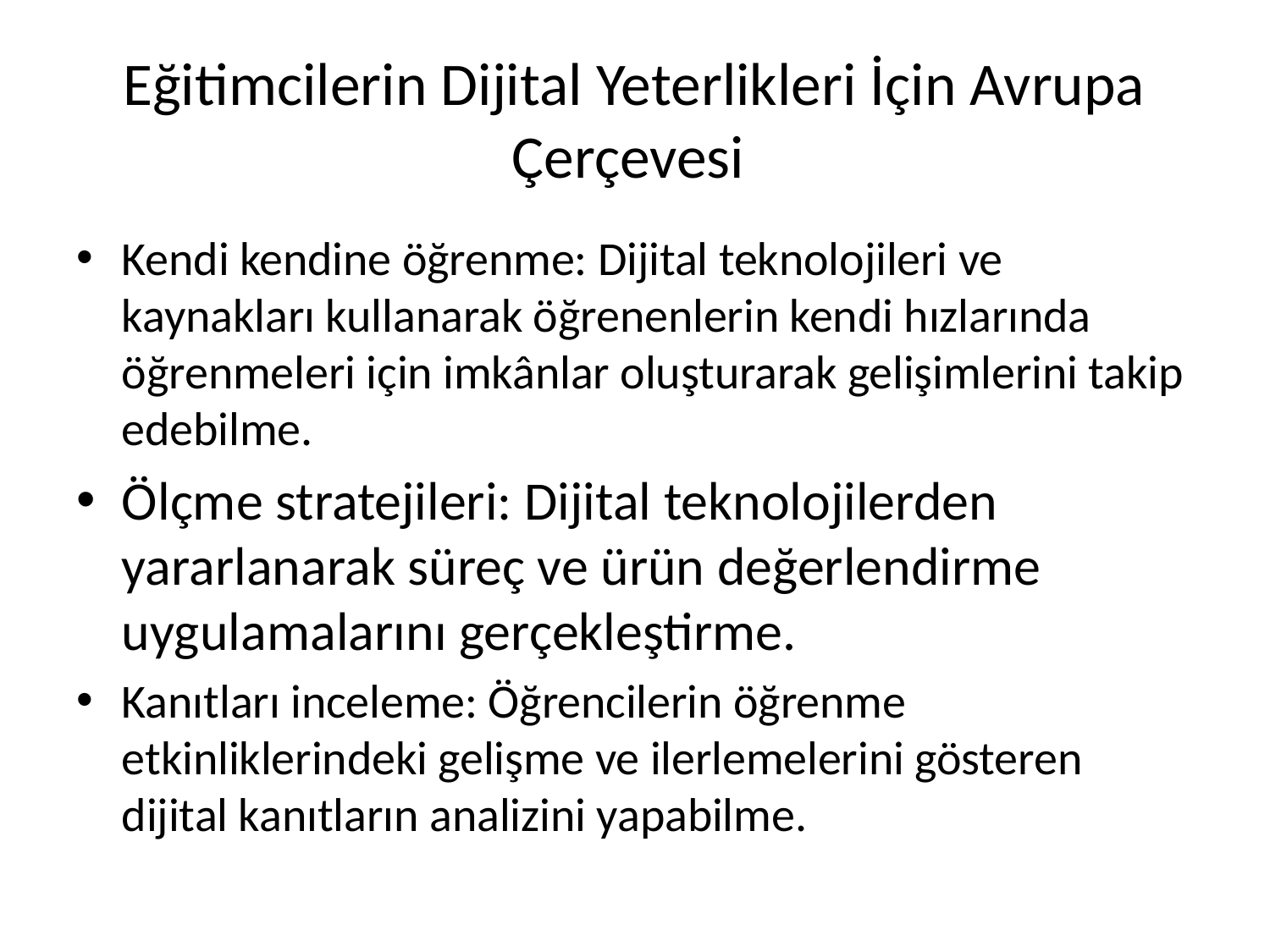

# Eğitimcilerin Dijital Yeterlikleri İçin Avrupa Çerçevesi
Kendi kendine öğrenme: Dijital teknolojileri ve kaynakları kullanarak öğrenenlerin kendi hızlarında öğrenmeleri için imkânlar oluşturarak gelişimlerini takip edebilme.
Ölçme stratejileri: Dijital teknolojilerden yararlanarak süreç ve ürün değerlendirme uygulamalarını gerçekleştirme.
Kanıtları inceleme: Öğrencilerin öğrenme etkinliklerindeki gelişme ve ilerlemelerini gösteren dijital kanıtların analizini yapabilme.